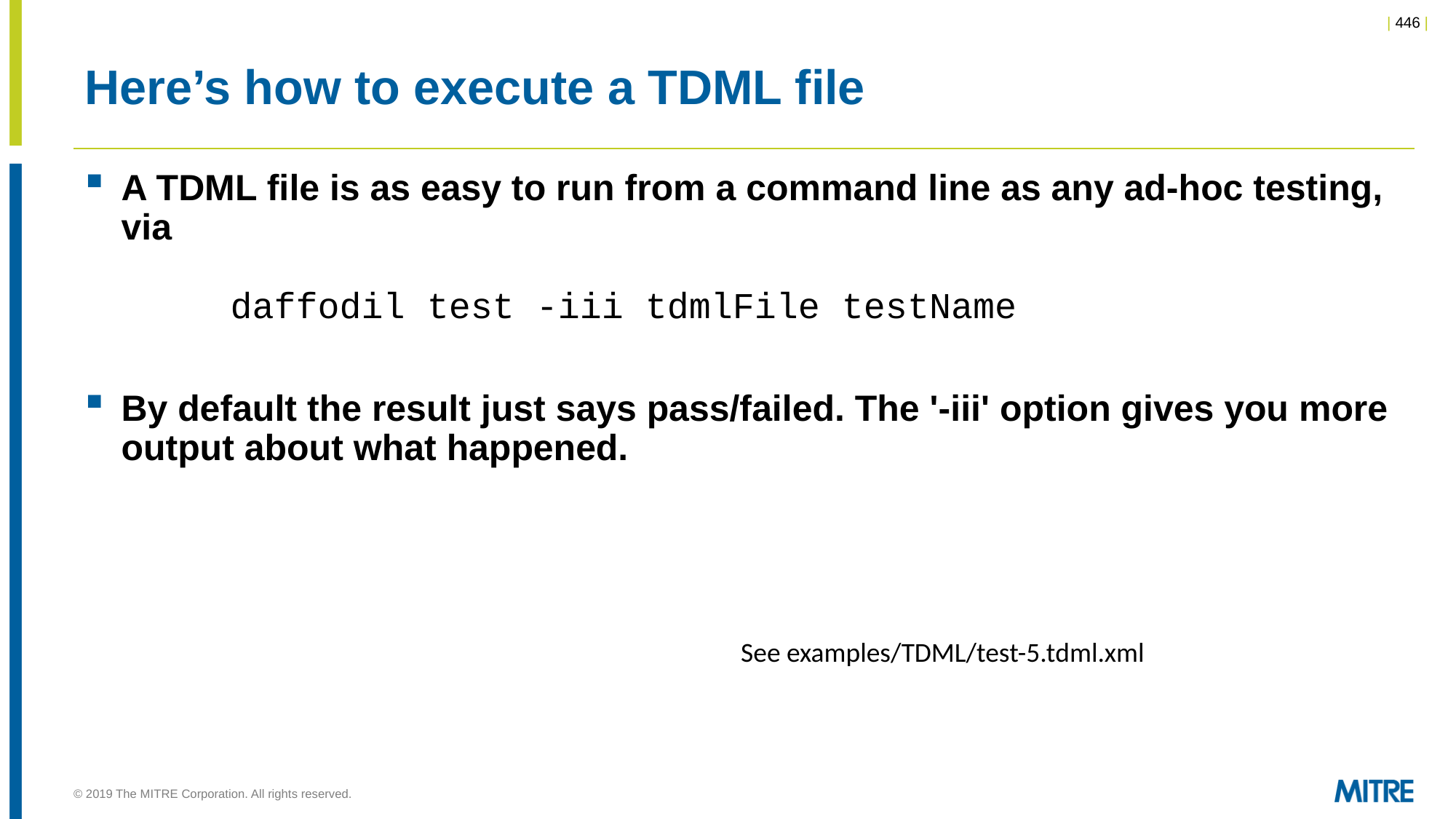

# Here’s how to execute a TDML file
A TDML file is as easy to run from a command line as any ad-hoc testing, via
	daffodil test -iii tdmlFile testName

By default the result just says pass/failed. The '-iii' option gives you more output about what happened.

See examples/TDML/test-5.tdml.xml
© 2019 The MITRE Corporation. All rights reserved.